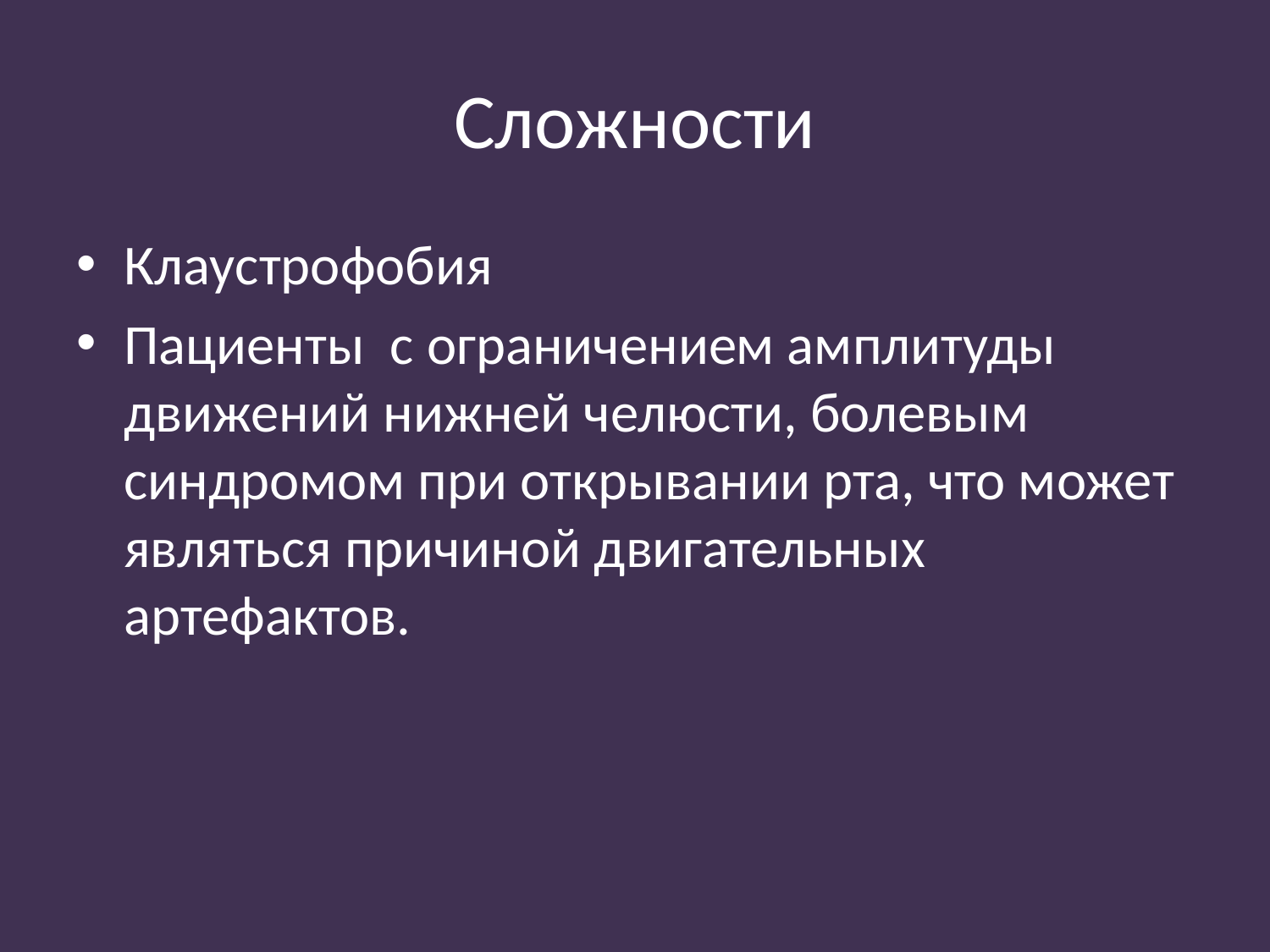

# Сложности
Клаустрофобия
Пациенты  с ограничением амплитуды движений нижней челюсти, болевым синдромом при открывании рта, что может являться причиной двигательных артефактов.